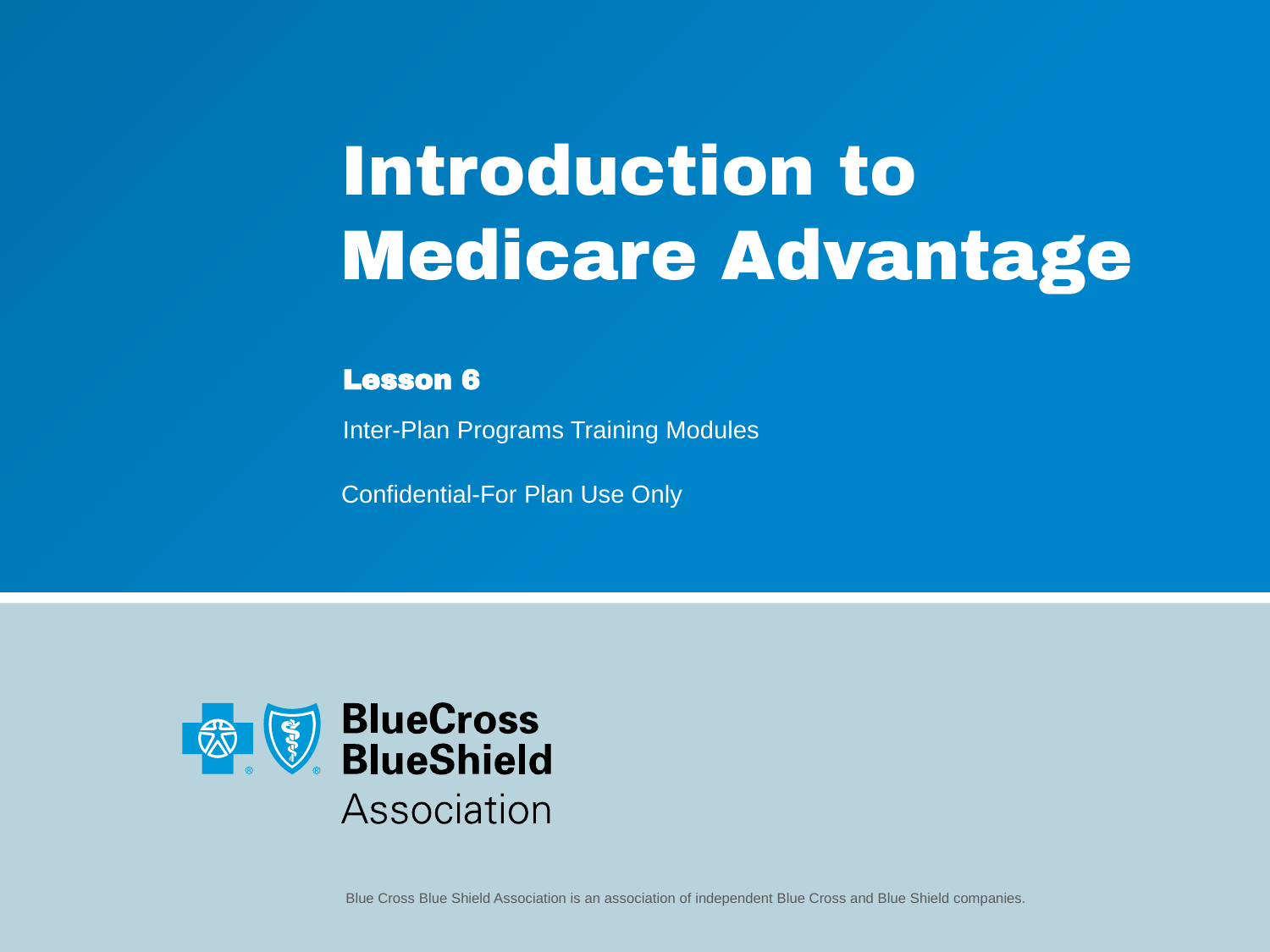

# Introduction to Medicare Advantage
Lesson 6
Inter-Plan Programs Training Modules
Confidential-For Plan Use Only